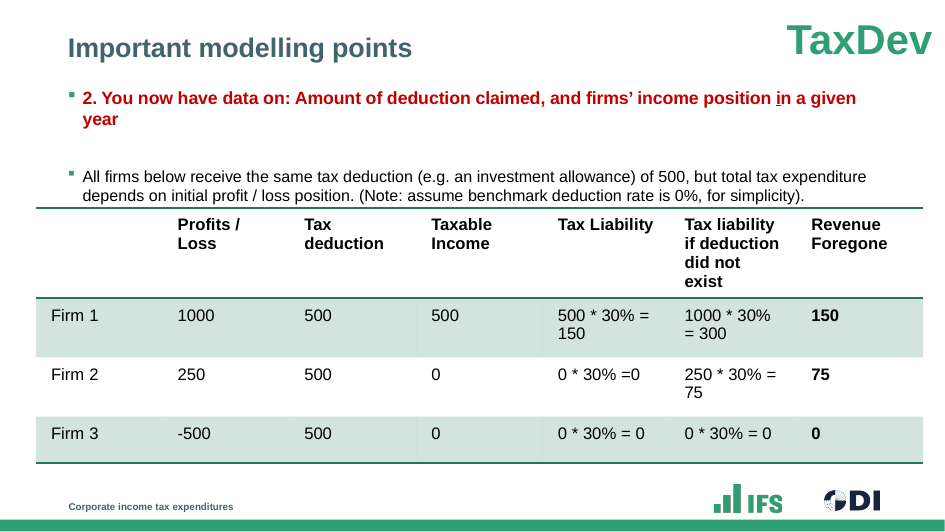

# Important modelling points
2. You now have data on: Amount of deduction claimed, and firms’ income position in a given year

All firms below receive the same tax deduction (e.g. an investment allowance) of 500, but total tax expenditure depends on initial profit / loss position. (Note: assume benchmark deduction rate is 0%, for simplicity).

|  | Profits / Loss | Tax deduction | Taxable Income | Tax Liability | Tax liability if deduction did not exist | Revenue Foregone |
| --- | --- | --- | --- | --- | --- | --- |
| Firm 1 | 1000 | 500 | 500 | 500 \* 30% = 150 | 1000 \* 30% = 300 | 150 |
| Firm 2 | 250 | 500 | 0 | 0 \* 30% =0 | 250 \* 30% = 75 | 75 |
| Firm 3 | -500 | 500 | 0 | 0 \* 30% = 0 | 0 \* 30% = 0 | 0 |
Corporate income tax expenditures